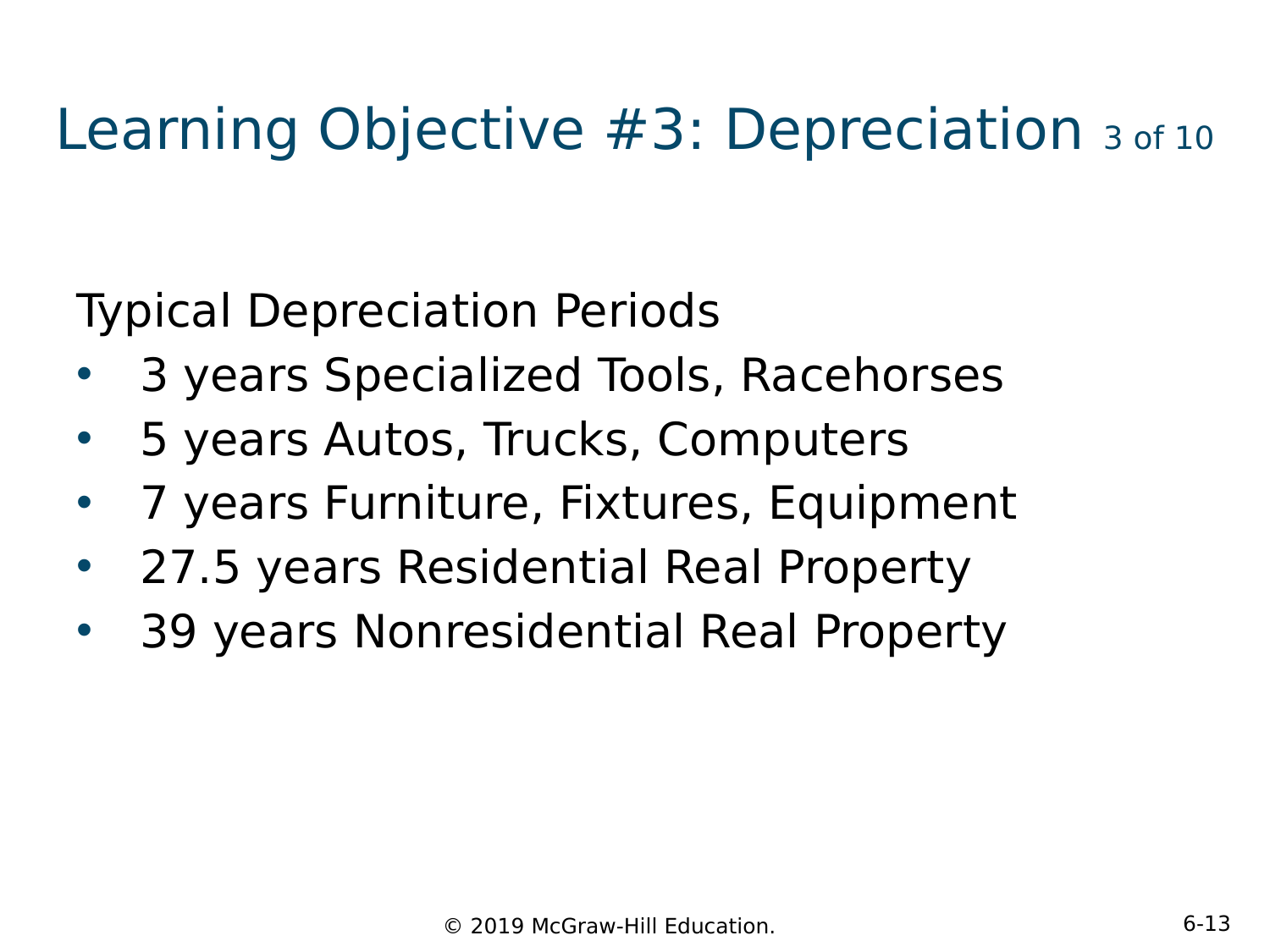

# Learning Objective #3: Depreciation 3 of 10
Typical Depreciation Periods
3 years Specialized Tools, Racehorses
5 years Autos, Trucks, Computers
7 years Furniture, Fixtures, Equipment
27.5 years Residential Real Property
39 years Nonresidential Real Property